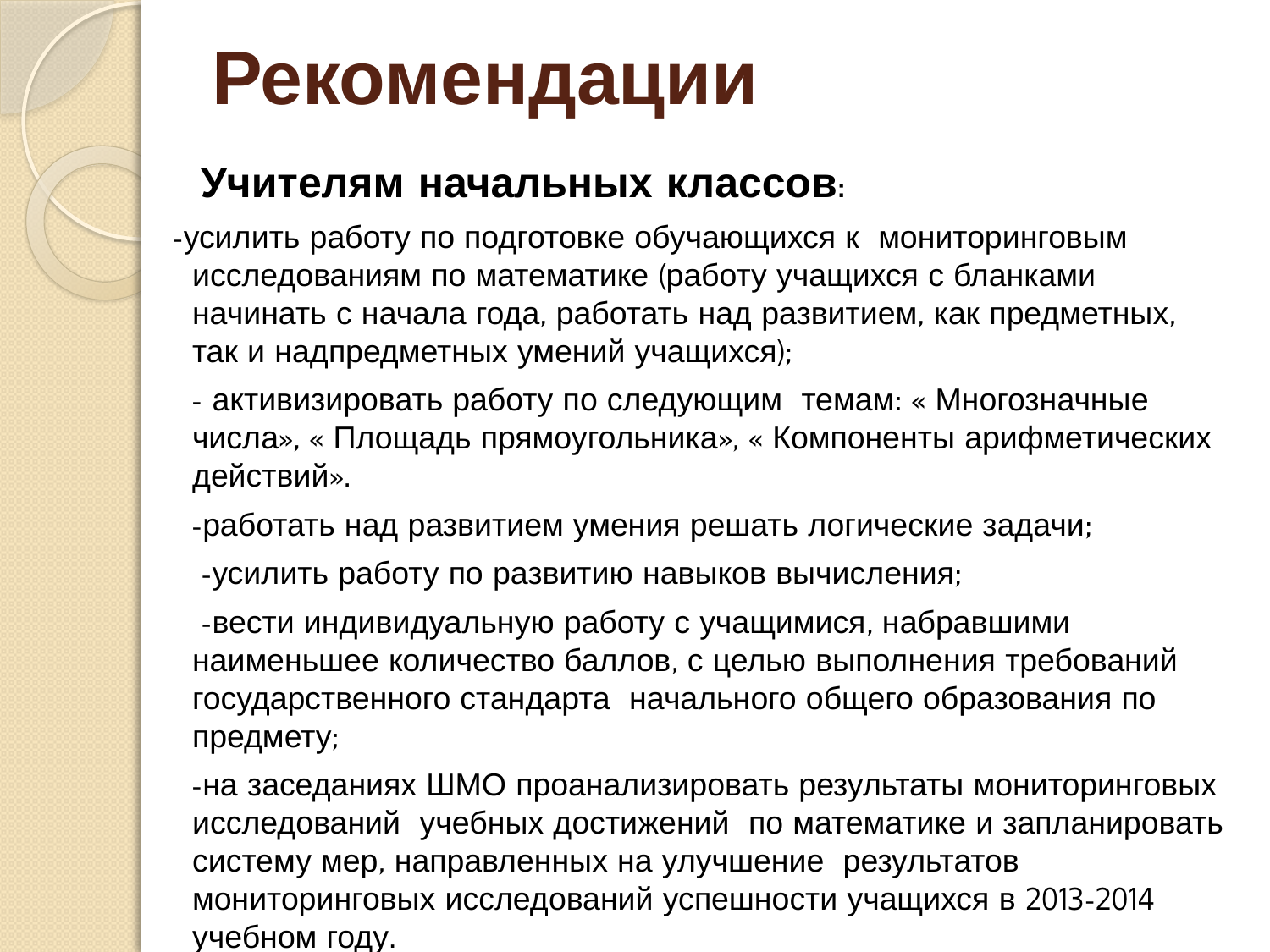

# Рекомендации
     Учителям начальных классов:
  -усилить работу по подготовке обучающихся к  мониторинговым исследованиям по математике (работу учащихся с бланками начинать с начала года, работать над развитием, как предметных, так и надпредметных умений учащихся);
    - активизировать работу по следующим  темам: « Многозначные числа», « Площадь прямоугольника», « Компоненты арифметических действий».
    -работать над развитием умения решать логические задачи;
     -усилить работу по развитию навыков вычисления;
     -вести индивидуальную работу с учащимися, набравшими наименьшее количество баллов, с целью выполнения требований  государственного стандарта  начального общего образования по предмету;
    -на заседаниях ШМО проанализировать результаты мониторинговых исследований  учебных достижений  по математике и запланировать систему мер, направленных на улучшение  результатов мониторинговых исследований успешности учащихся в 2013-2014 учебном году.